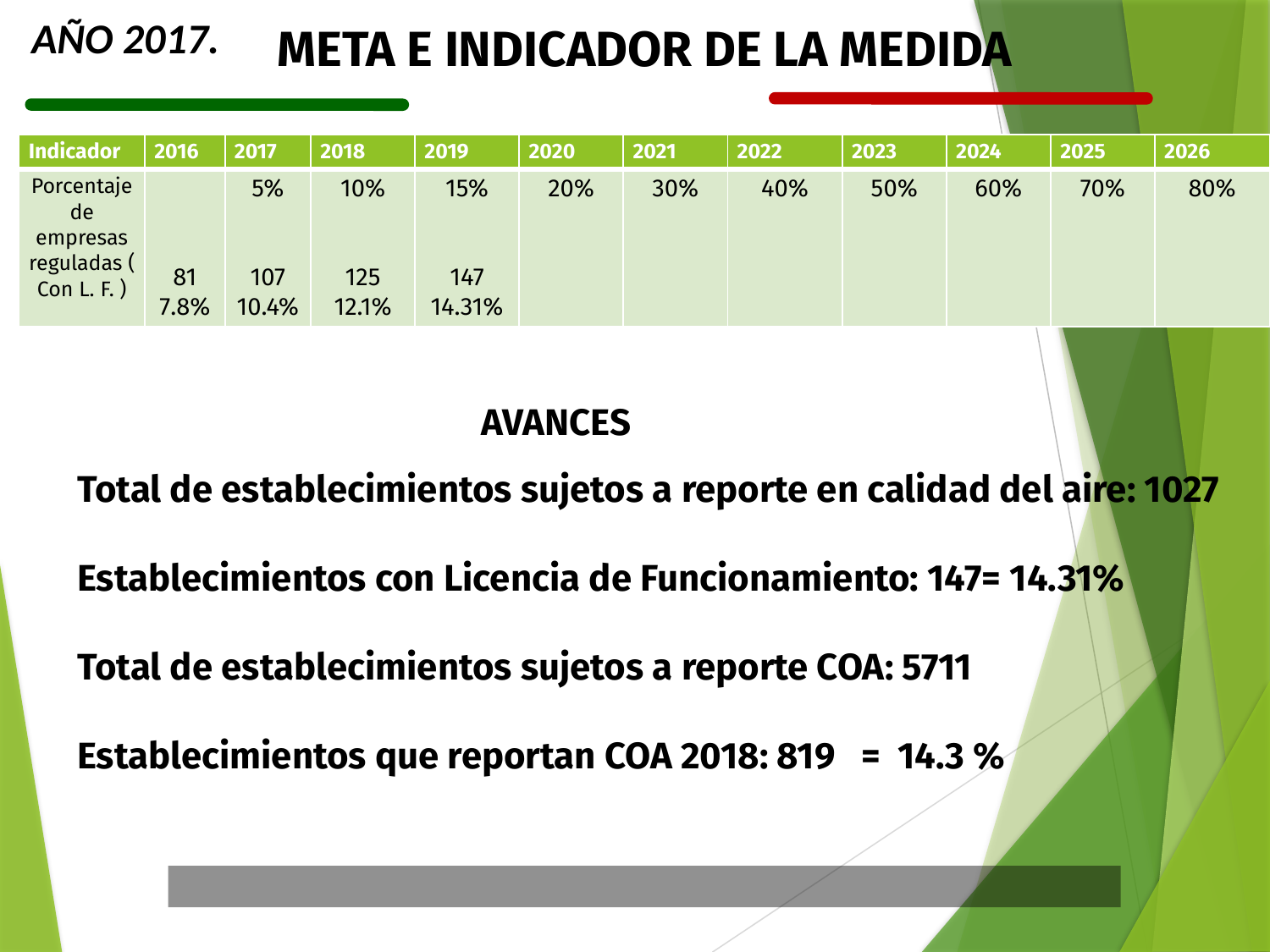

AÑO 2017.
META E INDICADOR DE LA MEDIDA
| Indicador | 2016 | 2017 | 2018 | 2019 | 2020 | 2021 | 2022 | 2023 | 2024 | 2025 | 2026 |
| --- | --- | --- | --- | --- | --- | --- | --- | --- | --- | --- | --- |
| Porcentaje de empresas reguladas ( Con L. F. ) | 81 7.8% | 5% 107 10.4% | 10% 125 12.1% | 15% 147 14.31% | 20% | 30% | 40% | 50% | 60% | 70% | 80% |
AVANCES
Total de establecimientos sujetos a reporte en calidad del aire: 1027

Establecimientos con Licencia de Funcionamiento: 147= 14.31%

Total de establecimientos sujetos a reporte COA: 5711

Establecimientos que reportan COA 2018: 819   =  14.3 %